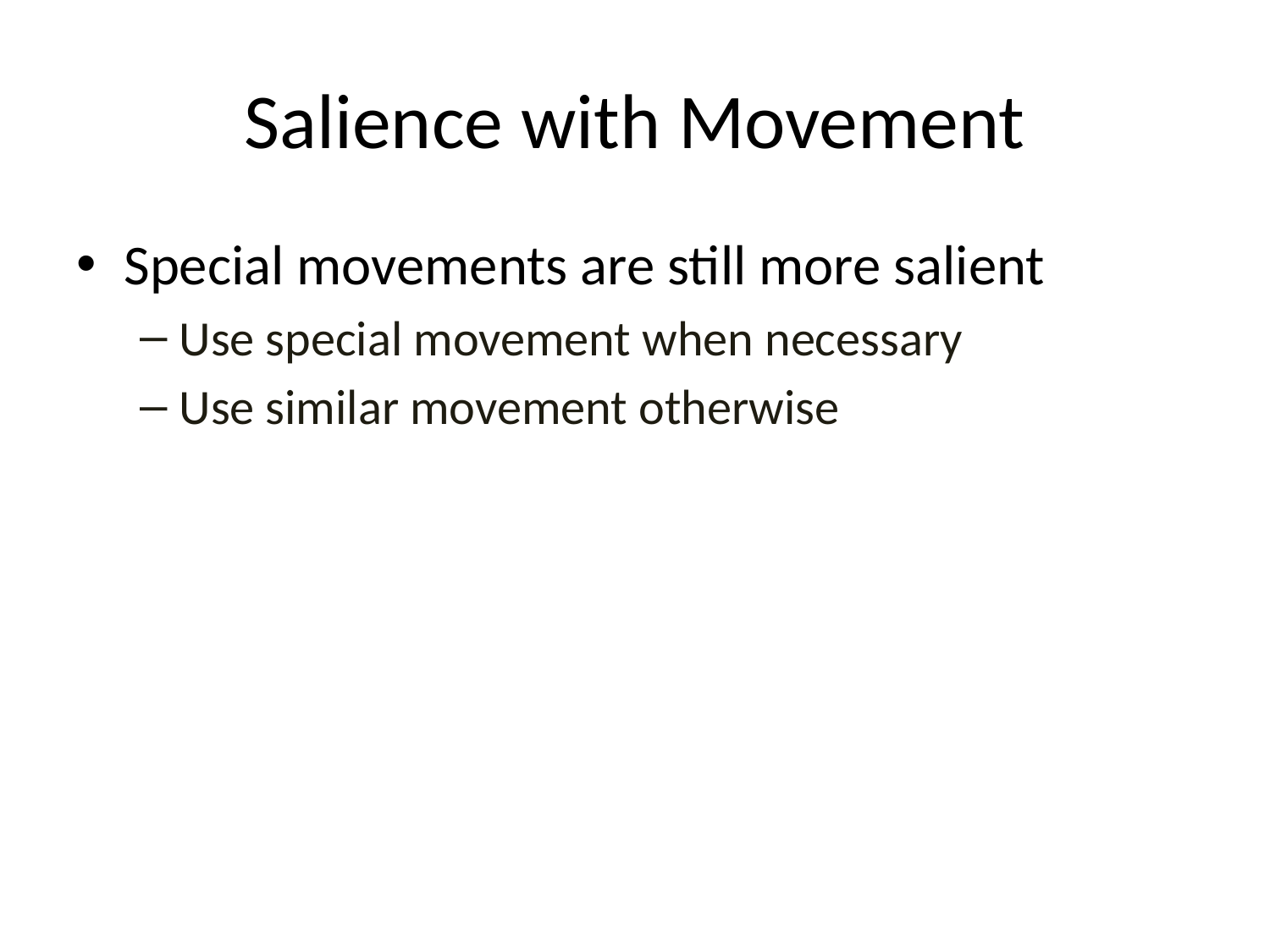

# Salience with Movement
Special movements are still more salient
Use special movement when necessary
Use similar movement otherwise